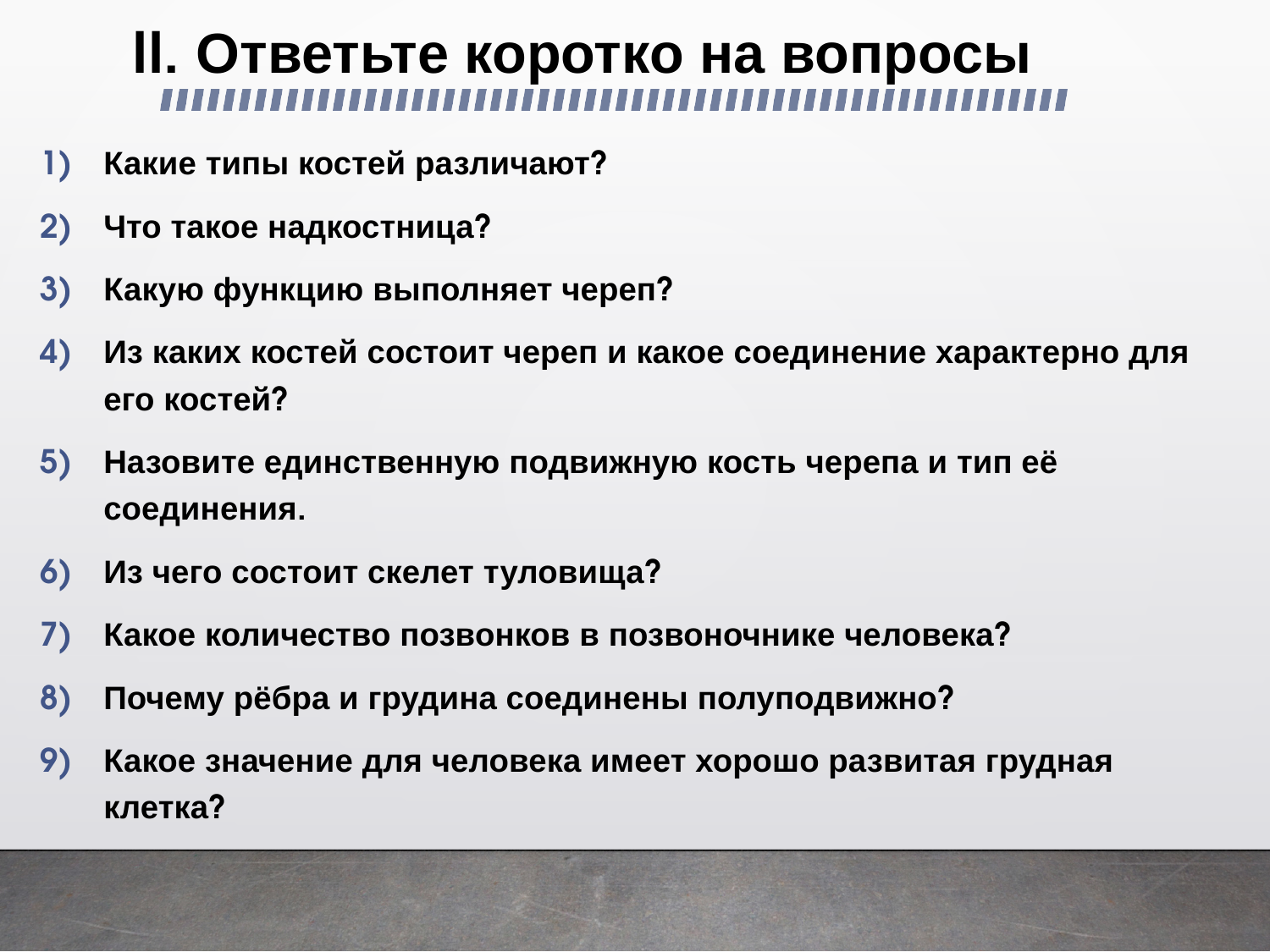

# II. Ответьте коротко на вопросы
Какие типы костей различают?
Что такое надкостница?
Какую функцию выполняет череп?
Из каких костей состоит череп и какое соединение характерно для его костей?
Назовите единственную подвижную кость черепа и тип её соединения.
Из чего состоит скелет туловища?
Какое количество позвонков в позвоночнике человека?
Почему рёбра и грудина соединены полуподвижно?
Какое значение для человека имеет хорошо развитая грудная клетка?